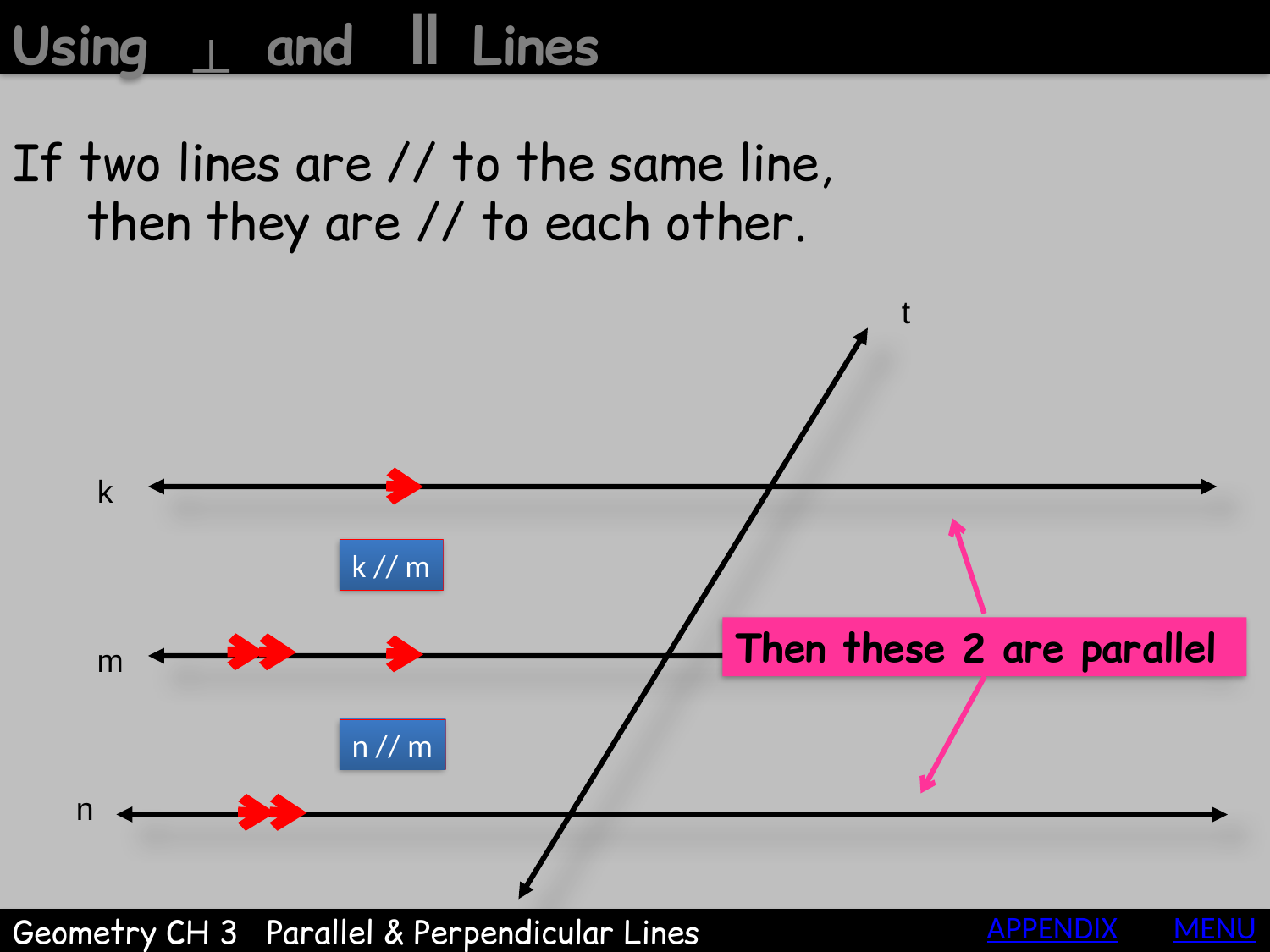

Using  ┴  and  ‖ Lines
If two lines are // to the same line,
     then they are // to each other.
t

k

Then these 2 are parallel
k // m
m

n // m
n

APPENDIX
MENU
Geometry CH 3	Parallel & Perpendicular Lines